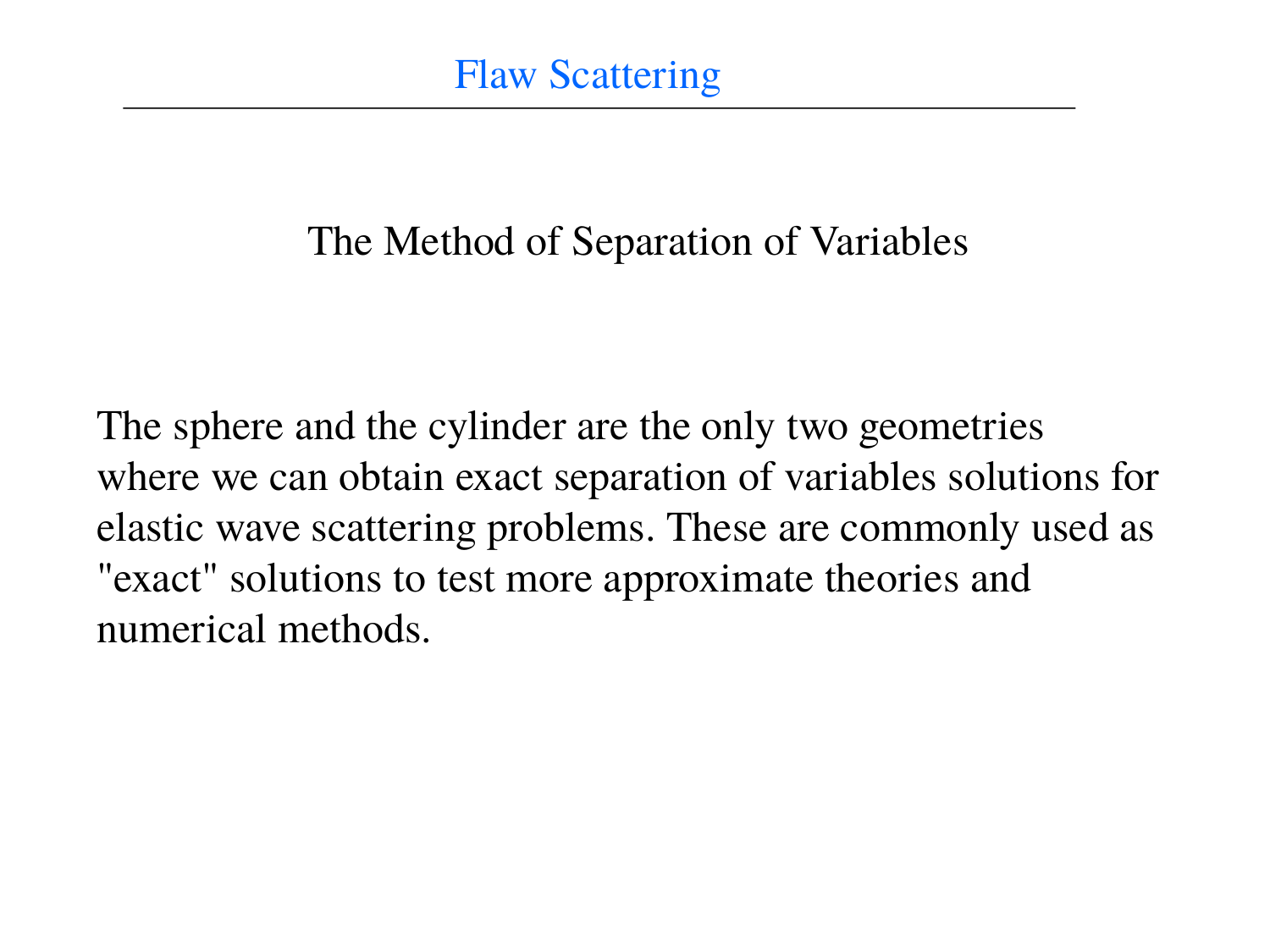

Flaw Scattering

The Method of Separation of Variables
The sphere and the cylinder are the only two geometries
where we can obtain exact separation of variables solutions for elastic wave scattering problems. These are commonly used as "exact" solutions to test more approximate theories and numerical methods.